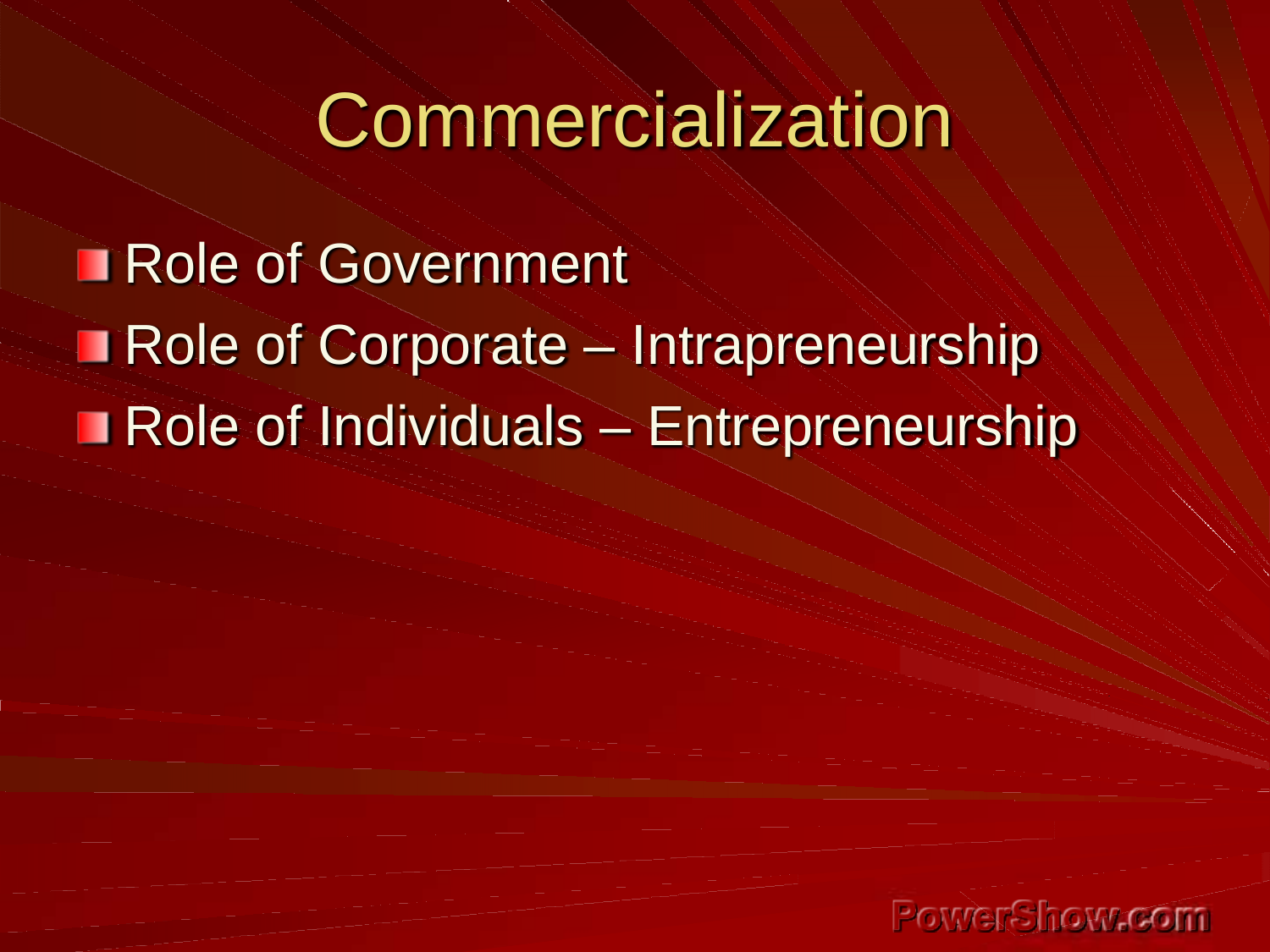

# Commercialization

Role of Government
Role of Corporate – Intrapreneurship  Role of Individuals – Entrepreneurship